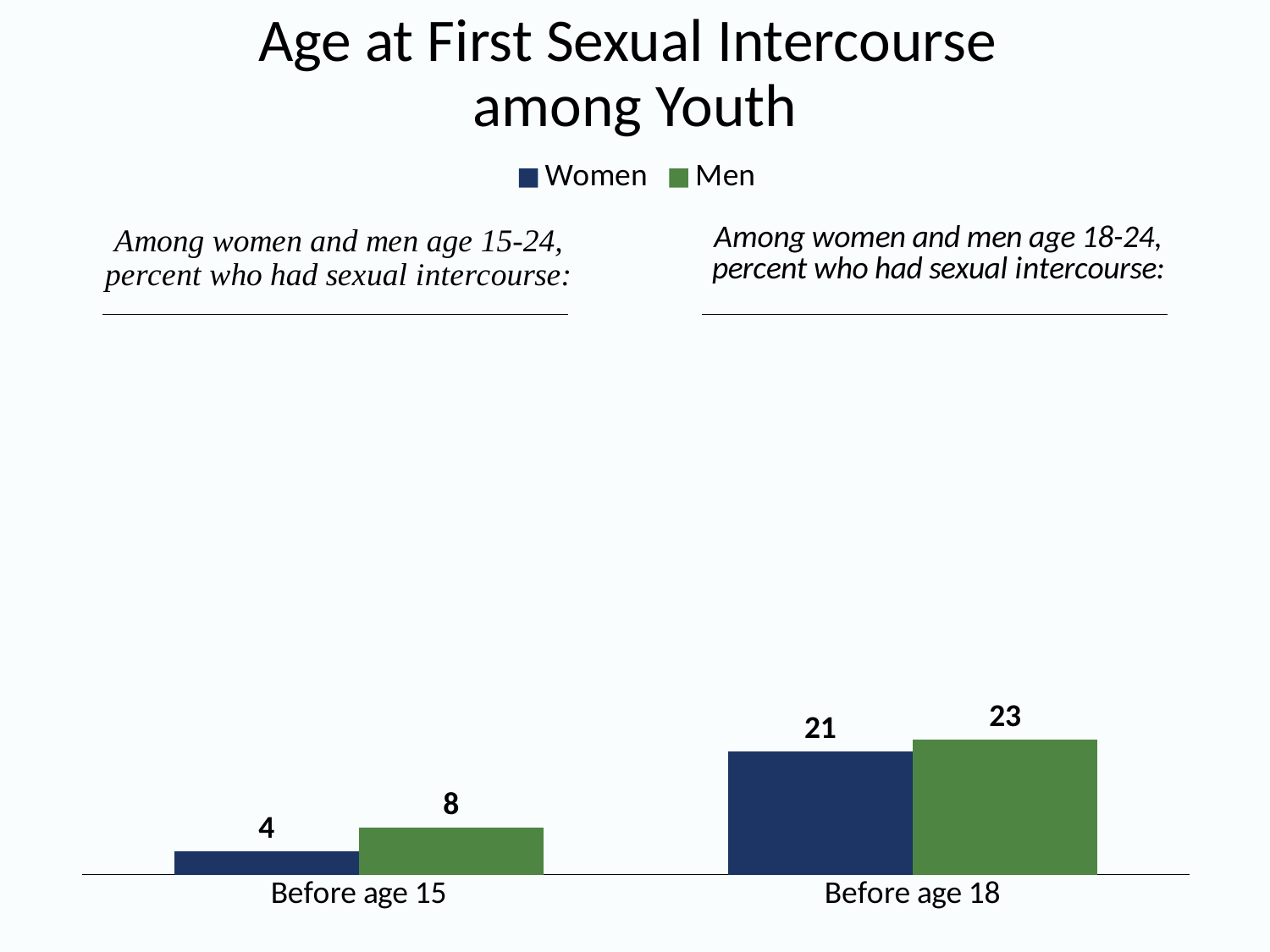

# Age at First Sexual Intercourse among Youth

### Chart

| Category | Women | Men |
|---|---|---|
| Before age 15 | 4.0 | 8.0 |
| Before age 18 | 21.0 | 23.0 |